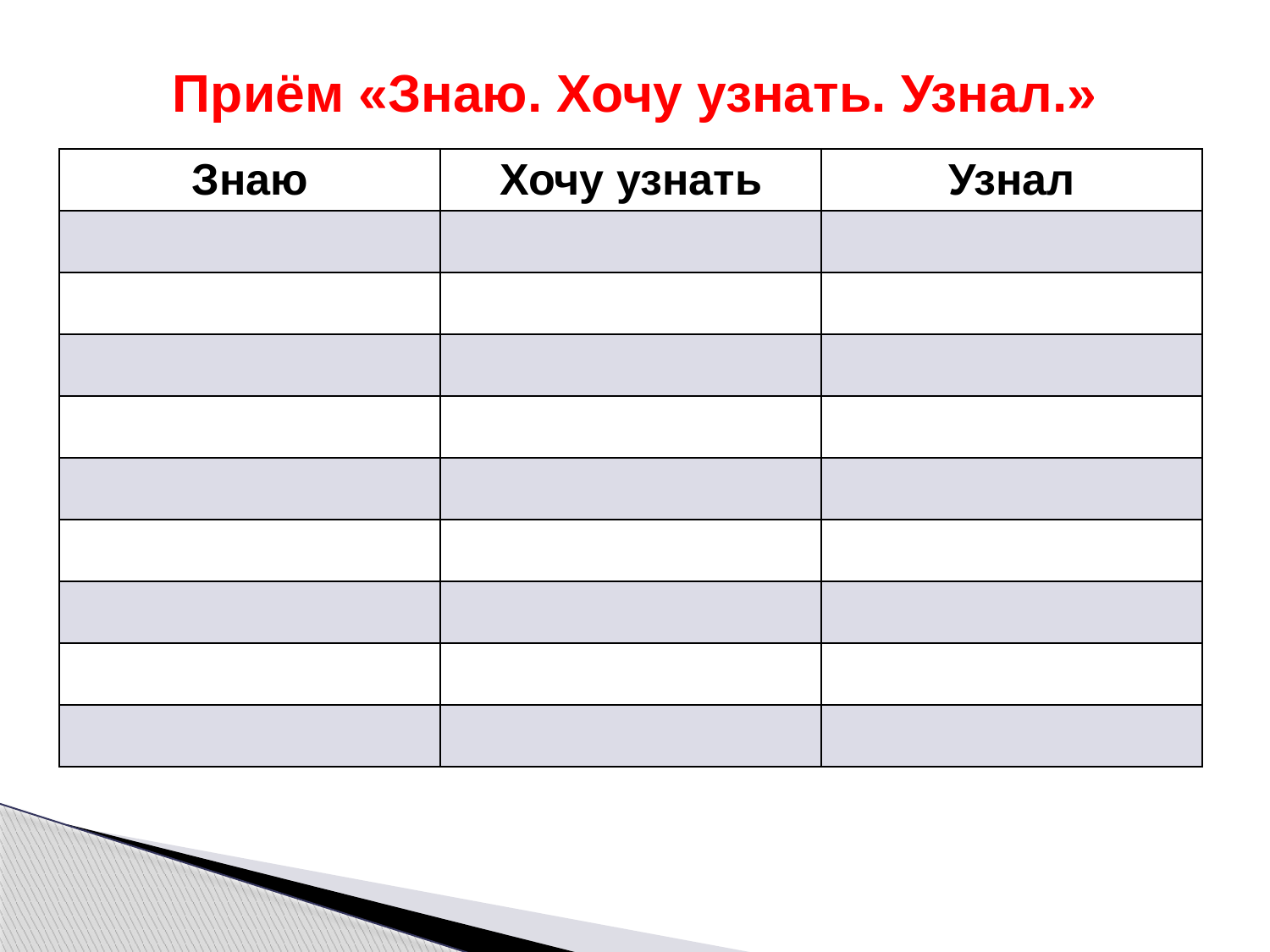

# Приём «Знаю. Хочу узнать. Узнал.»
| Знаю | Хочу узнать | Узнал |
| --- | --- | --- |
|  |  |  |
|  |  |  |
|  |  |  |
|  |  |  |
|  |  |  |
|  |  |  |
|  |  |  |
|  |  |  |
|  |  |  |